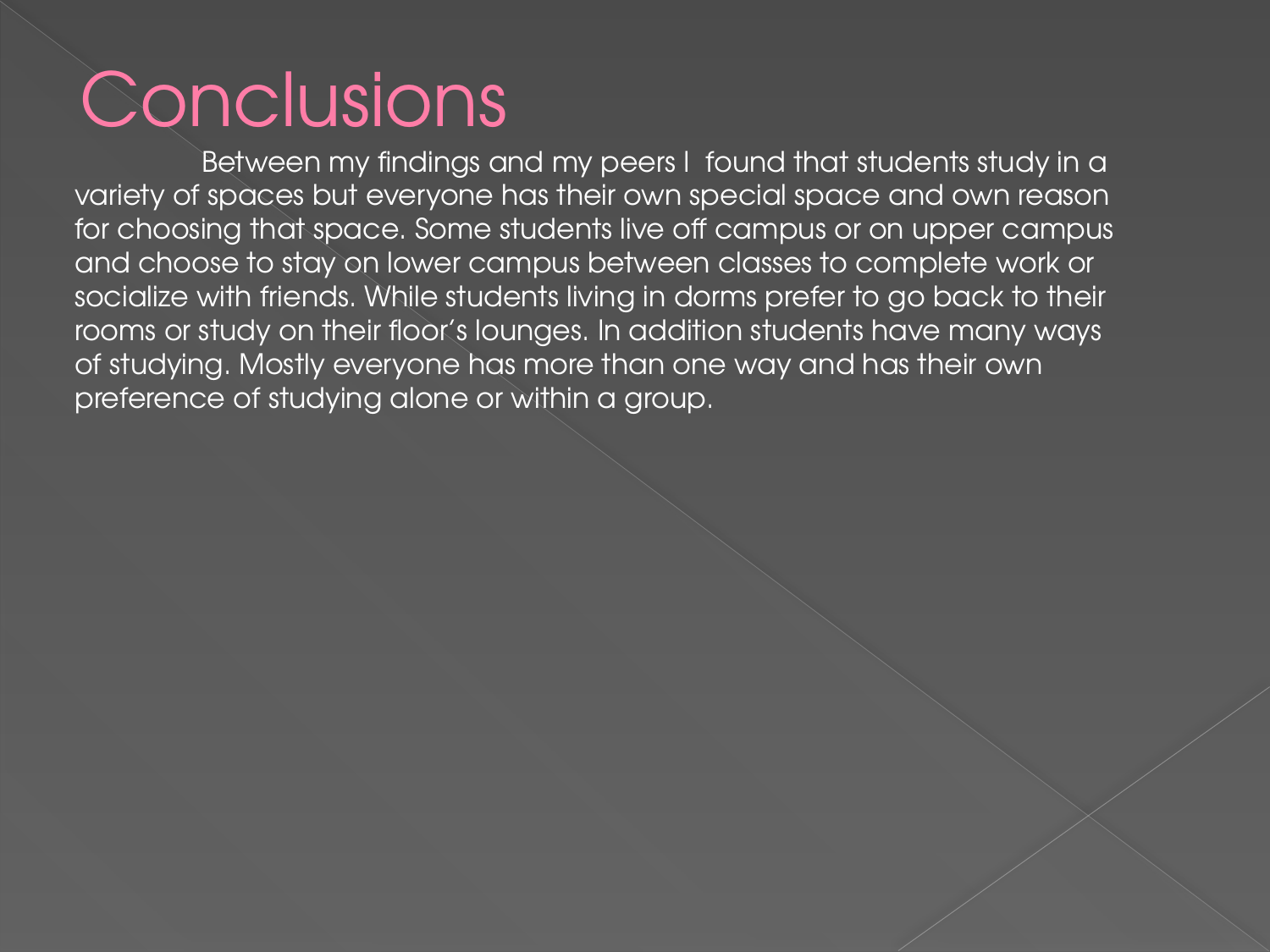

# Conclusions
		Between my findings and my peers I  found that students study in a variety of spaces but everyone has their own special space and own reason for choosing that space. Some students live off campus or on upper campus and choose to stay on lower campus between classes to complete work or socialize with friends. While students living in dorms prefer to go back to their rooms or study on their floor’s lounges. In addition students have many ways of studying. Mostly everyone has more than one way and has their own preference of studying alone or within a group.